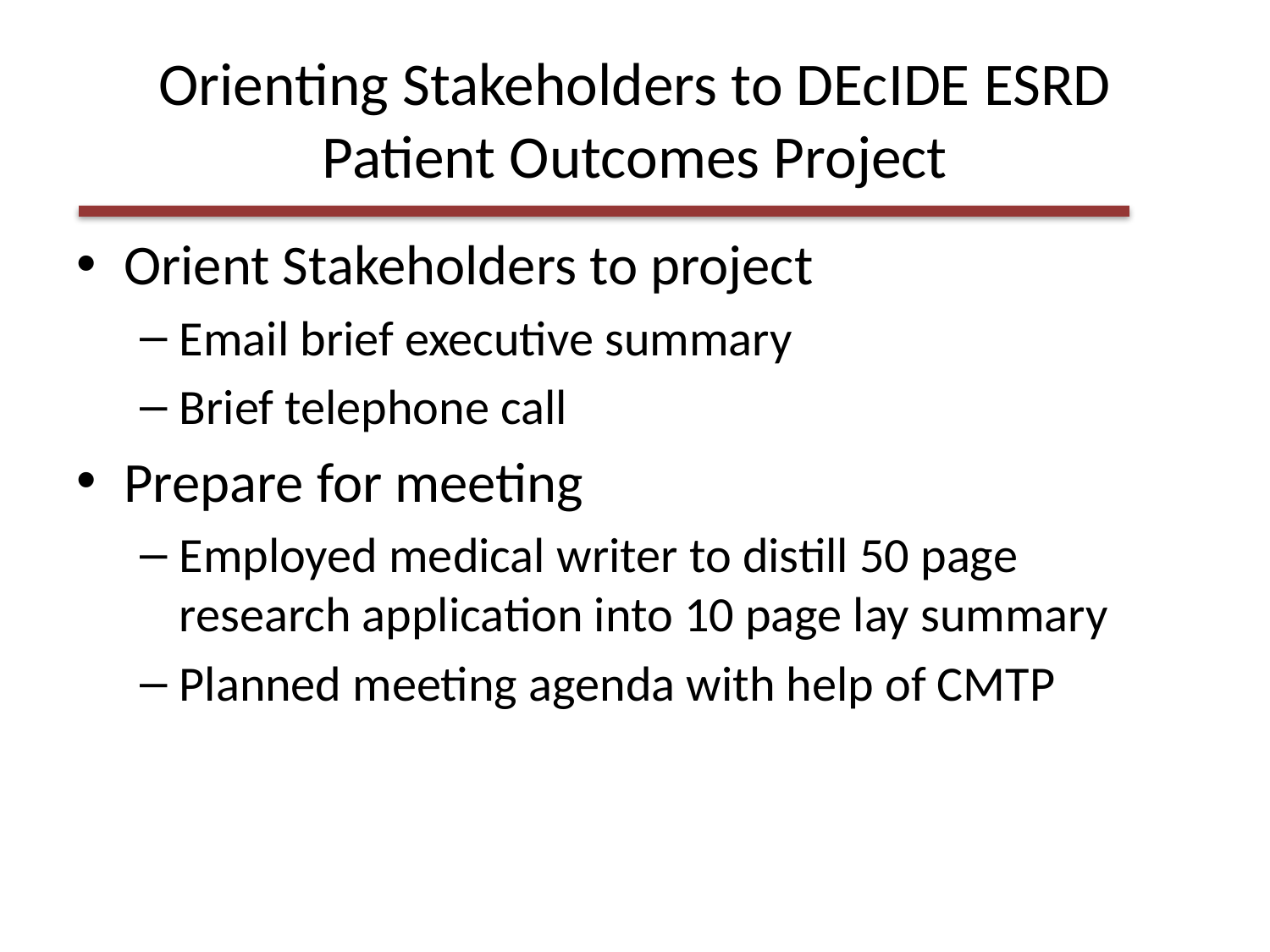

# Orienting Stakeholders to DEcIDE ESRD Patient Outcomes Project
Orient Stakeholders to project
Email brief executive summary
Brief telephone call
Prepare for meeting
Employed medical writer to distill 50 page research application into 10 page lay summary
Planned meeting agenda with help of CMTP